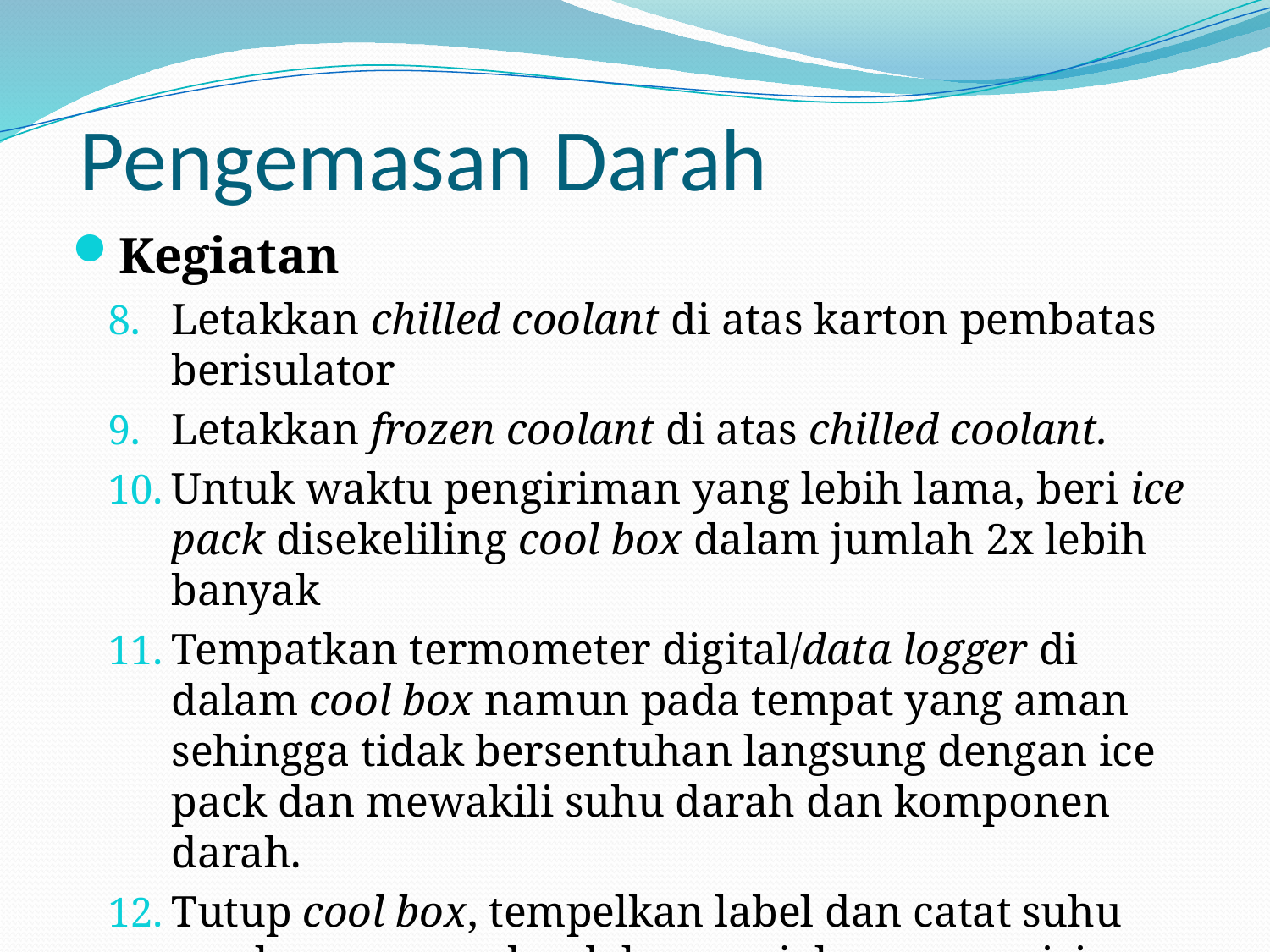

# Pengemasan Darah
Kegiatan
Letakkan chilled coolant di atas karton pembatas berisulator
Letakkan frozen coolant di atas chilled coolant.
Untuk waktu pengiriman yang lebih lama, beri ice pack disekeliling cool box dalam jumlah 2x lebih banyak
Tempatkan termometer digital/data logger di dalam cool box namun pada tempat yang aman sehingga tidak bersentuhan langsung dengan ice pack dan mewakili suhu darah dan komponen darah.
Tutup cool box, tempelkan label dan catat suhu awal maupun suhu dalam perjalanan pengiriman (setiap 1 jam) hingga tiba di BDRS.